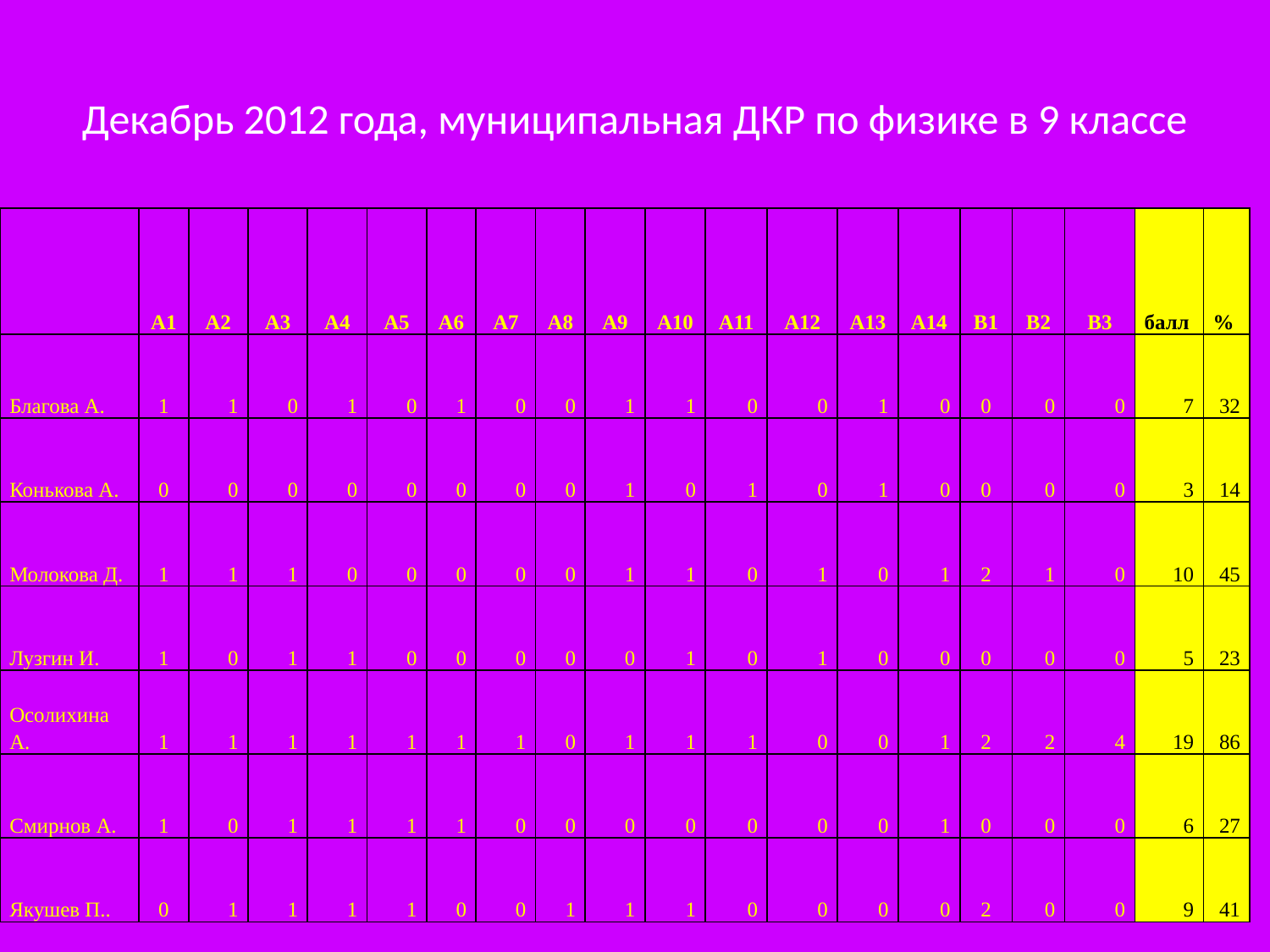

# Декабрь 2012 года, муниципальная ДКР по физике в 9 классе
|  | A1 | A2 | A3 | A4 | A5 | A6 | A7 | A8 | A9 | A10 | A11 | A12 | A13 | A14 | В1 | В2 | В3 | балл | % |
| --- | --- | --- | --- | --- | --- | --- | --- | --- | --- | --- | --- | --- | --- | --- | --- | --- | --- | --- | --- |
| Благова А. | 1 | 1 | 0 | 1 | 0 | 1 | 0 | 0 | 1 | 1 | 0 | 0 | 1 | 0 | 0 | 0 | 0 | 7 | 32 |
| Конькова А. | 0 | 0 | 0 | 0 | 0 | 0 | 0 | 0 | 1 | 0 | 1 | 0 | 1 | 0 | 0 | 0 | 0 | 3 | 14 |
| Молокова Д. | 1 | 1 | 1 | 0 | 0 | 0 | 0 | 0 | 1 | 1 | 0 | 1 | 0 | 1 | 2 | 1 | 0 | 10 | 45 |
| Лузгин И. | 1 | 0 | 1 | 1 | 0 | 0 | 0 | 0 | 0 | 1 | 0 | 1 | 0 | 0 | 0 | 0 | 0 | 5 | 23 |
| Осолихина А. | 1 | 1 | 1 | 1 | 1 | 1 | 1 | 0 | 1 | 1 | 1 | 0 | 0 | 1 | 2 | 2 | 4 | 19 | 86 |
| Смирнов А. | 1 | 0 | 1 | 1 | 1 | 1 | 0 | 0 | 0 | 0 | 0 | 0 | 0 | 1 | 0 | 0 | 0 | 6 | 27 |
| Якушев П.. | 0 | 1 | 1 | 1 | 1 | 0 | 0 | 1 | 1 | 1 | 0 | 0 | 0 | 0 | 2 | 0 | 0 | 9 | 41 |